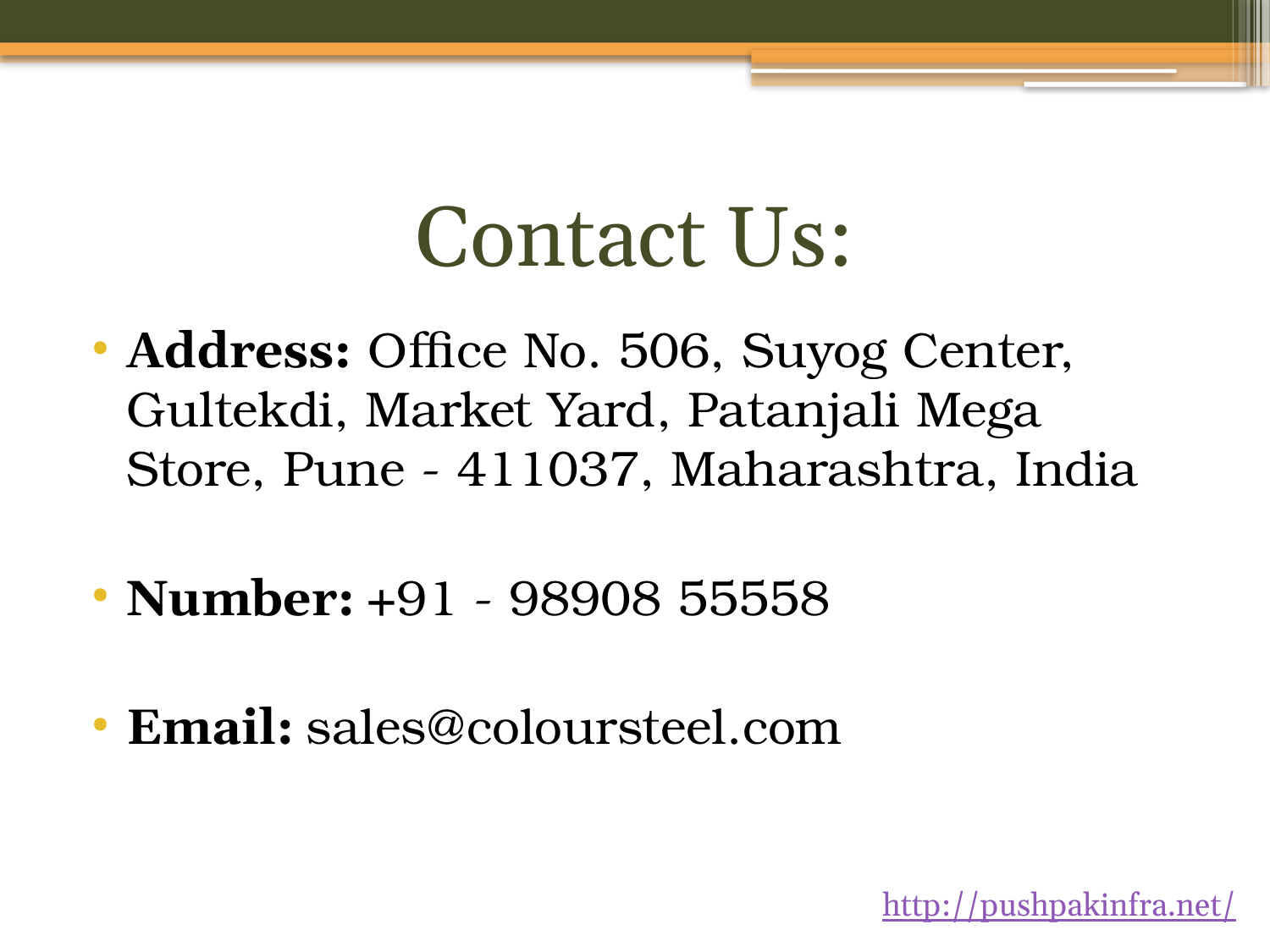

# Contact Us:
Address: Office No. 506, Suyog Center, Gultekdi, Market Yard, Patanjali Mega Store, Pune - 411037, Maharashtra, India

Number: +91 - 98908 55558

Email: sales@coloursteel.com

http://pushpakinfra.net/